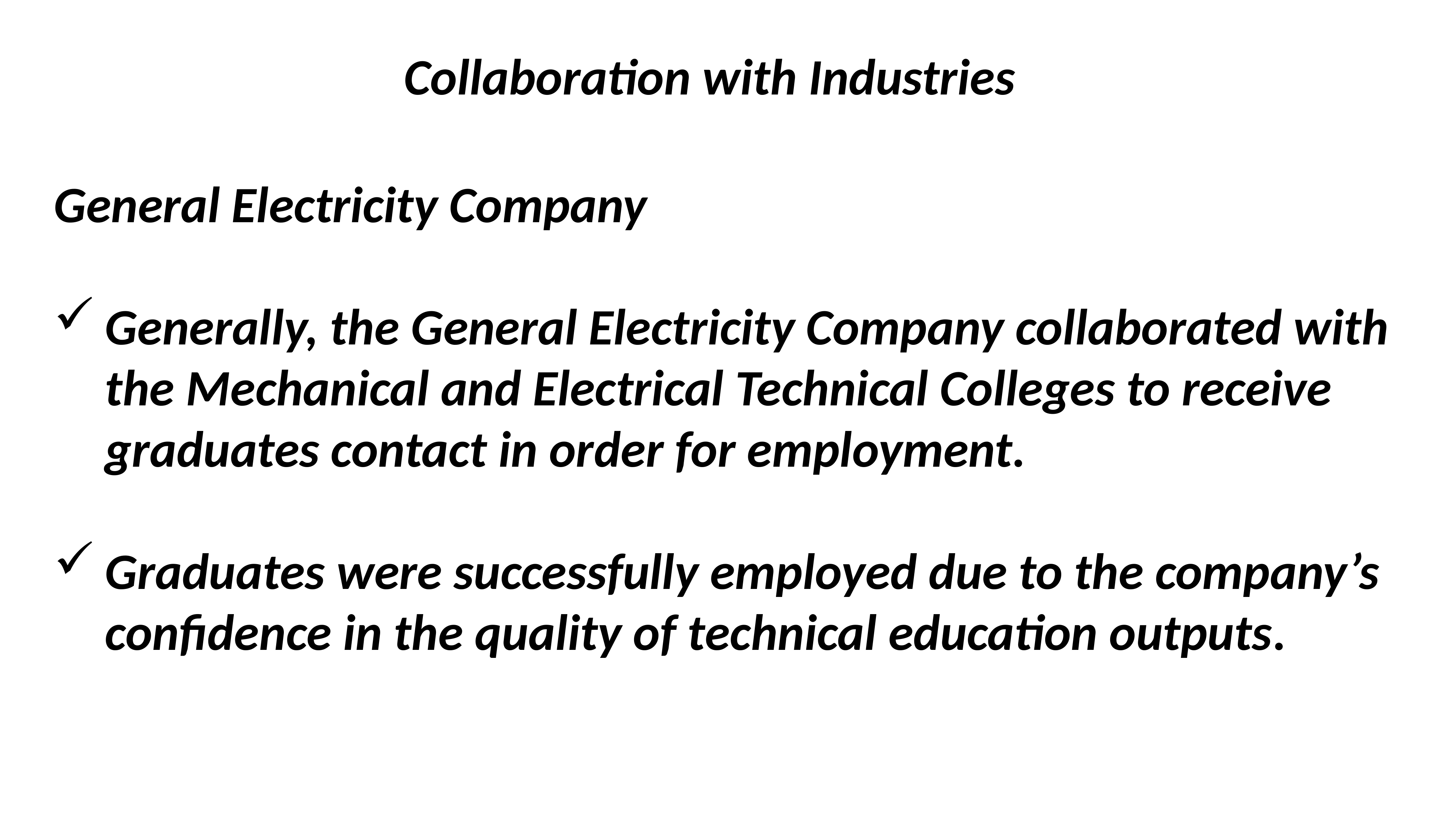

Collaboration with Industries
General Electricity Company

Generally, the General Electricity Company collaborated with the Mechanical and Electrical Technical Colleges to receive graduates contact in order for employment.

Graduates were successfully employed due to the company’s confidence in the quality of technical education outputs.